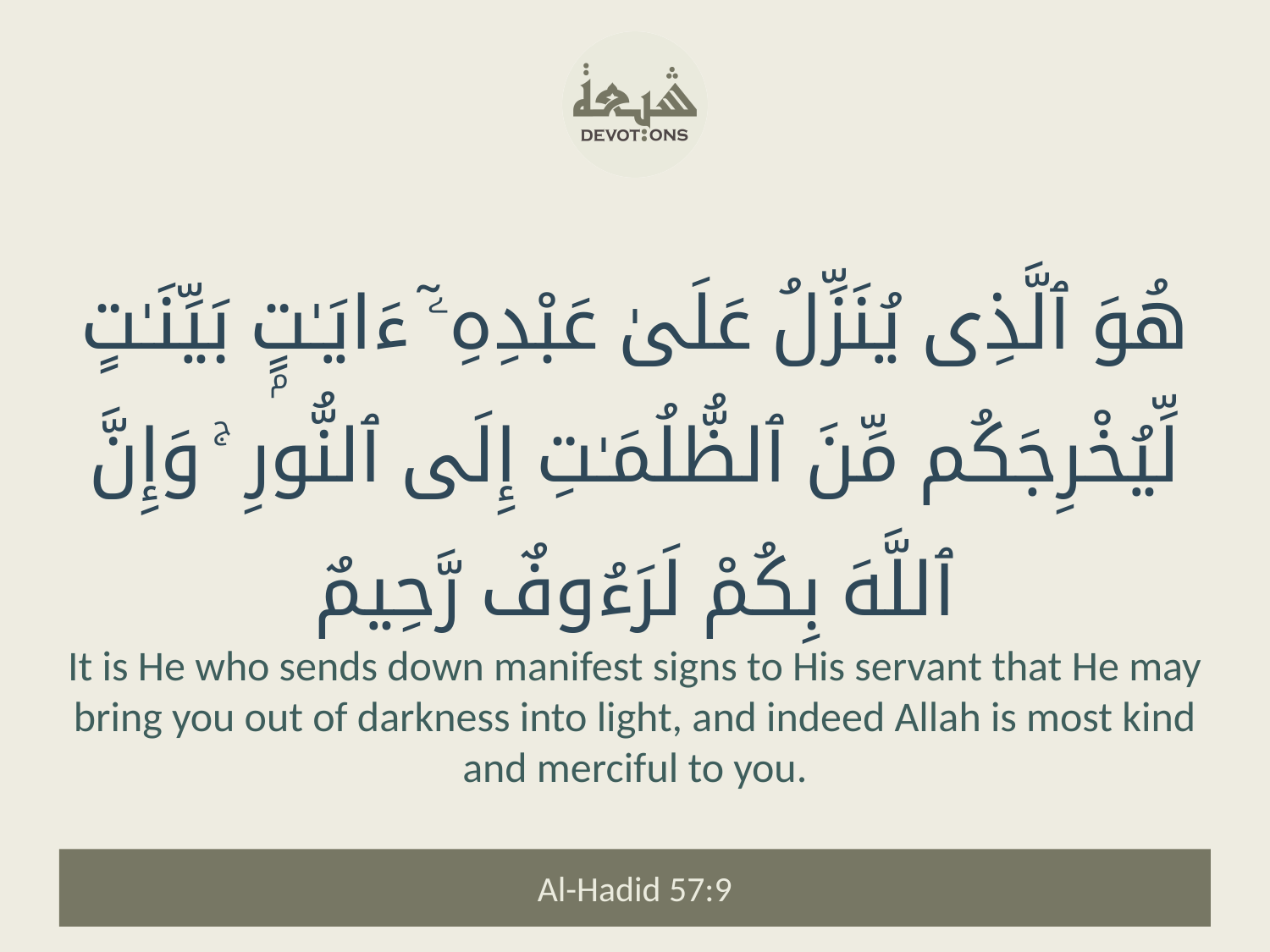

هُوَ ٱلَّذِى يُنَزِّلُ عَلَىٰ عَبْدِهِۦٓ ءَايَـٰتٍۭ بَيِّنَـٰتٍ لِّيُخْرِجَكُم مِّنَ ٱلظُّلُمَـٰتِ إِلَى ٱلنُّورِ ۚ وَإِنَّ ٱللَّهَ بِكُمْ لَرَءُوفٌ رَّحِيمٌ
It is He who sends down manifest signs to His servant that He may bring you out of darkness into light, and indeed Allah is most kind and merciful to you.
Al-Hadid 57:9